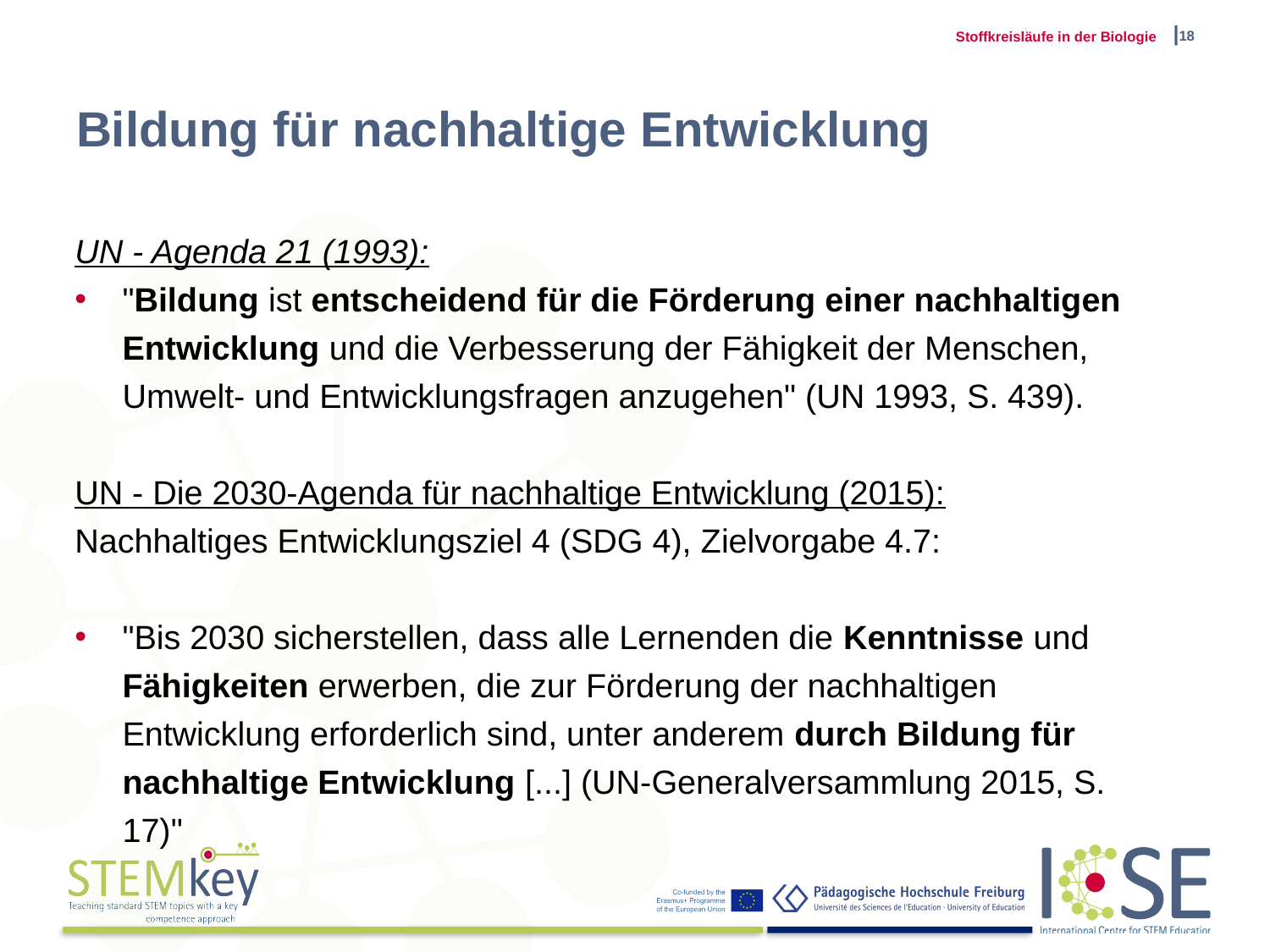

|18
Stoffkreisläufe in der Biologie
# Bildung für nachhaltige Entwicklung
UN - Agenda 21 (1993):
"Bildung ist entscheidend für die Förderung einer nachhaltigen Entwicklung und die Verbesserung der Fähigkeit der Menschen, Umwelt- und Entwicklungsfragen anzugehen" (UN 1993, S. 439).

UN - Die 2030-Agenda für nachhaltige Entwicklung (2015):
Nachhaltiges Entwicklungsziel 4 (SDG 4), Zielvorgabe 4.7:

"Bis 2030 sicherstellen, dass alle Lernenden die Kenntnisse und Fähigkeiten erwerben, die zur Förderung der nachhaltigen Entwicklung erforderlich sind, unter anderem durch Bildung für nachhaltige Entwicklung [...] (UN-Generalversammlung 2015, S. 17)"